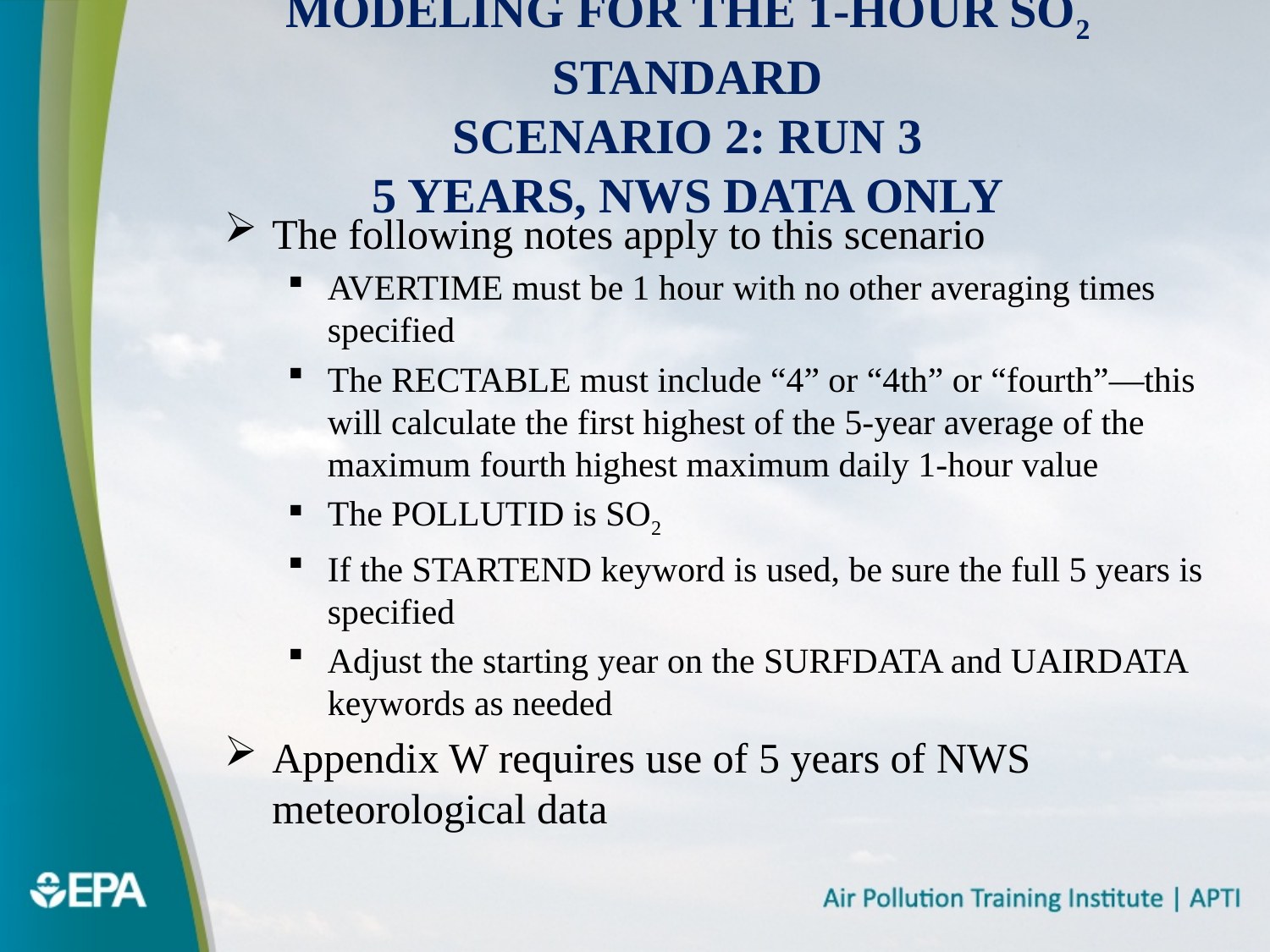

# Modeling for the 1-Hour SO2 Standard Scenario 2: Run 3 5 Years, NWS Data Only
The following notes apply to this scenario
AVERTIME must be 1 hour with no other averaging times specified
The RECTABLE must include “4” or “4th” or “fourth”—this will calculate the first highest of the 5-year average of the maximum fourth highest maximum daily 1-hour value
The POLLUTID is SO2
If the STARTEND keyword is used, be sure the full 5 years is specified
Adjust the starting year on the SURFDATA and UAIRDATA keywords as needed
Appendix W requires use of 5 years of NWS meteorological data